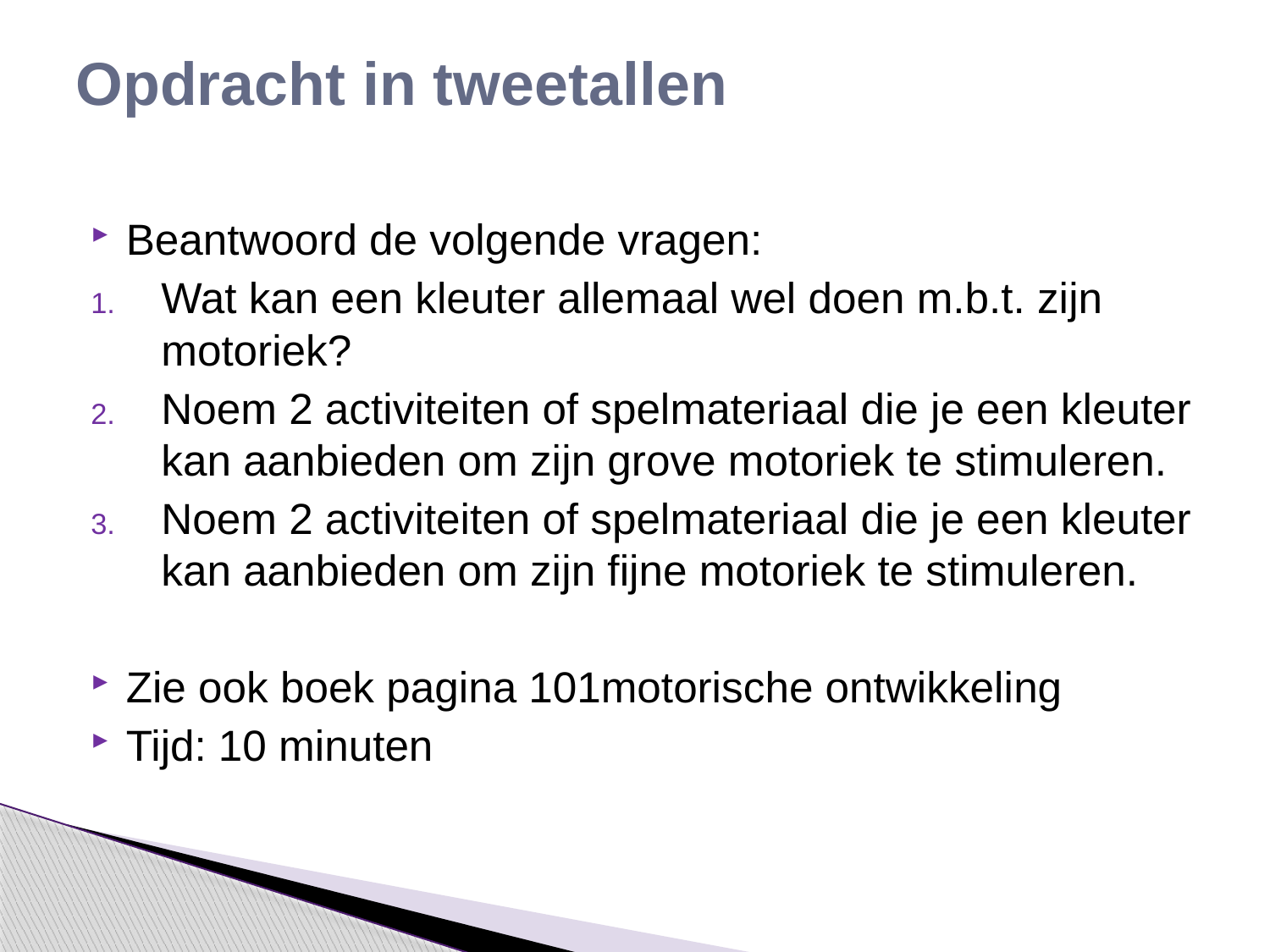

# Opdracht in tweetallen
Beantwoord de volgende vragen:
Wat kan een kleuter allemaal wel doen m.b.t. zijn motoriek?
Noem 2 activiteiten of spelmateriaal die je een kleuter kan aanbieden om zijn grove motoriek te stimuleren.
Noem 2 activiteiten of spelmateriaal die je een kleuter kan aanbieden om zijn fijne motoriek te stimuleren.

Zie ook boek pagina 101motorische ontwikkeling
Tijd: 10 minuten